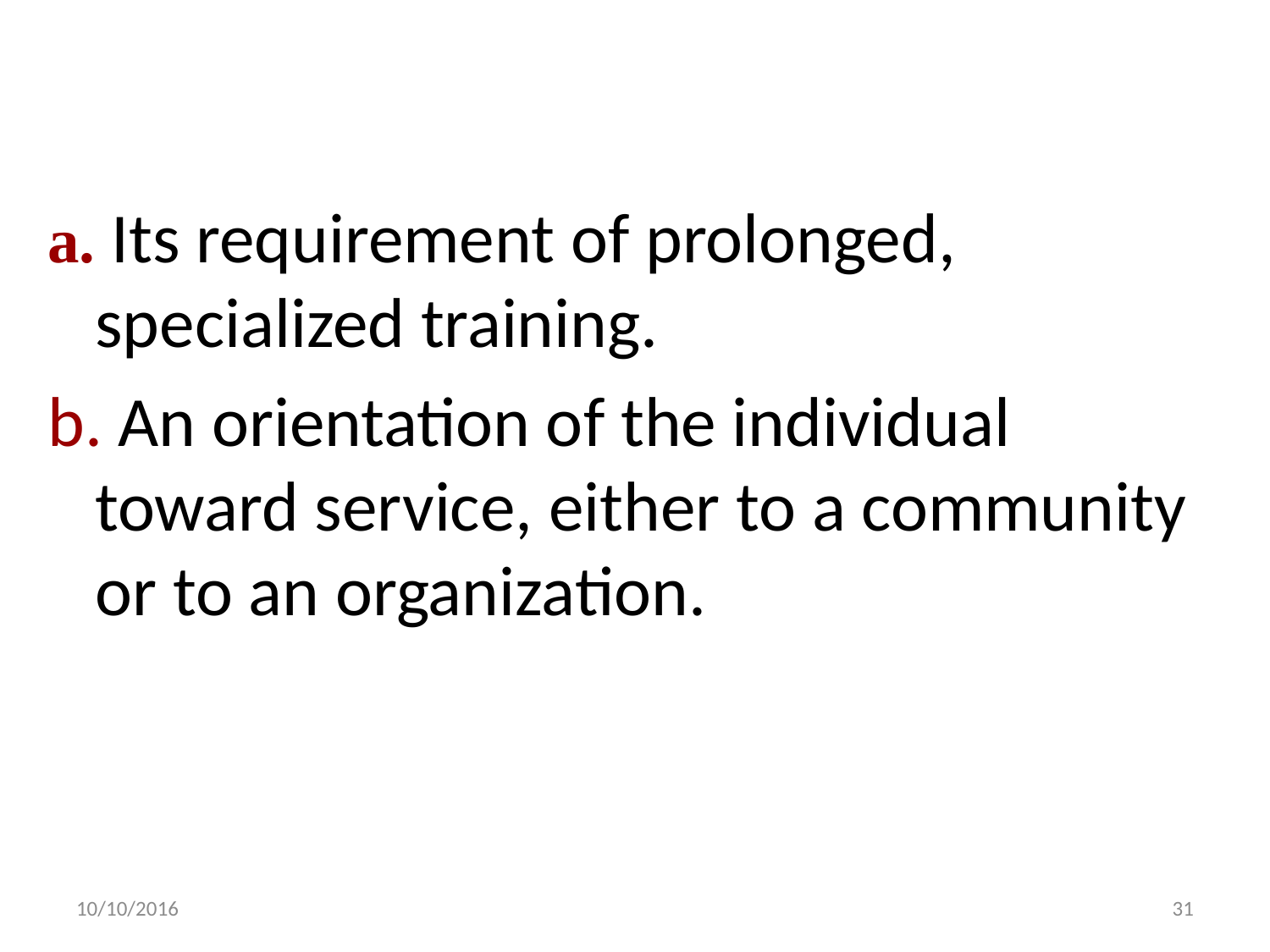

a. Its requirement of prolonged, specialized training.
b. An orientation of the individual toward service, either to a community or to an organization.

10/10/2016
31